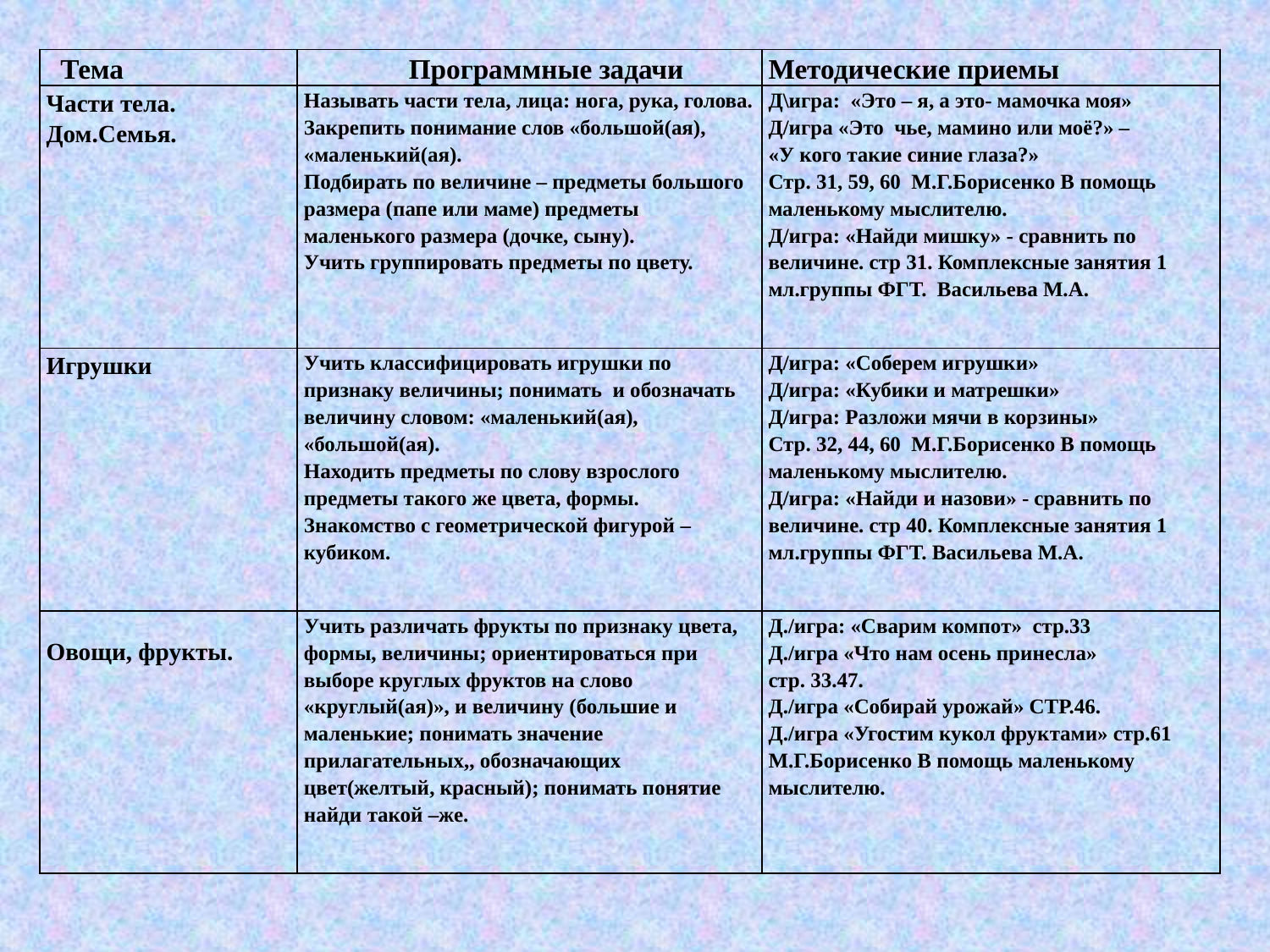

| Тема | Программные задачи | Методические приемы |
| --- | --- | --- |
| Части тела. Дом.Семья. | Называть части тела, лица: нога, рука, голова. Закрепить понимание слов «большой(ая), «маленький(ая). Подбирать по величине – предметы большого размера (папе или маме) предметы маленького размера (дочке, сыну). Учить группировать предметы по цвету. | Д\игра: «Это – я, а это- мамочка моя» Д/игра «Это чье, мамино или моё?» – «У кого такие синие глаза?» Стр. 31, 59, 60 М.Г.Борисенко В помощь маленькому мыслителю. Д/игра: «Найди мишку» - сравнить по величине. стр 31. Комплексные занятия 1 мл.группы ФГТ. Васильева М.А. |
| Игрушки | Учить классифицировать игрушки по признаку величины; понимать и обозначать величину словом: «маленький(ая), «большой(ая). Находить предметы по слову взрослого предметы такого же цвета, формы. Знакомство с геометрической фигурой – кубиком. | Д/игра: «Соберем игрушки» Д/игра: «Кубики и матрешки» Д/игра: Разложи мячи в корзины» Стр. 32, 44, 60 М.Г.Борисенко В помощь маленькому мыслителю. Д/игра: «Найди и назови» - сравнить по величине. стр 40. Комплексные занятия 1 мл.группы ФГТ. Васильева М.А. |
| Овощи, фрукты. | Учить различать фрукты по признаку цвета, формы, величины; ориентироваться при выборе круглых фруктов на слово «круглый(ая)», и величину (большие и маленькие; понимать значение прилагательных,, обозначающих цвет(желтый, красный); понимать понятие найди такой –же. | Д./игра: «Сварим компот» стр.33 Д./игра «Что нам осень принесла» стр. 33.47. Д./игра «Собирай урожай» СТР.46. Д./игра «Угостим кукол фруктами» стр.61 М.Г.Борисенко В помощь маленькому мыслителю. |